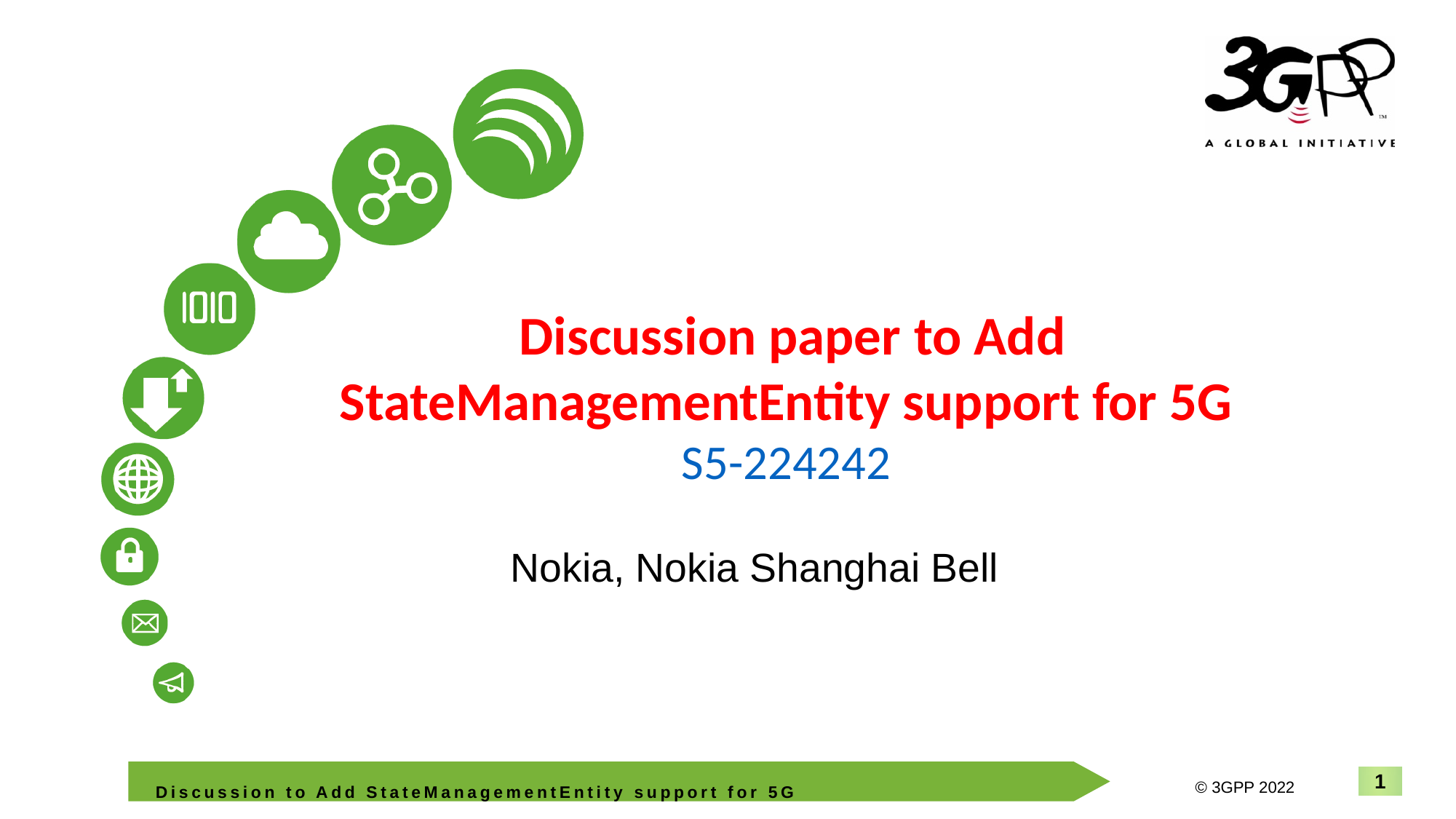

# Discussion paper to Add StateManagementEntity support for 5G S5-224242
Nokia, Nokia Shanghai Bell